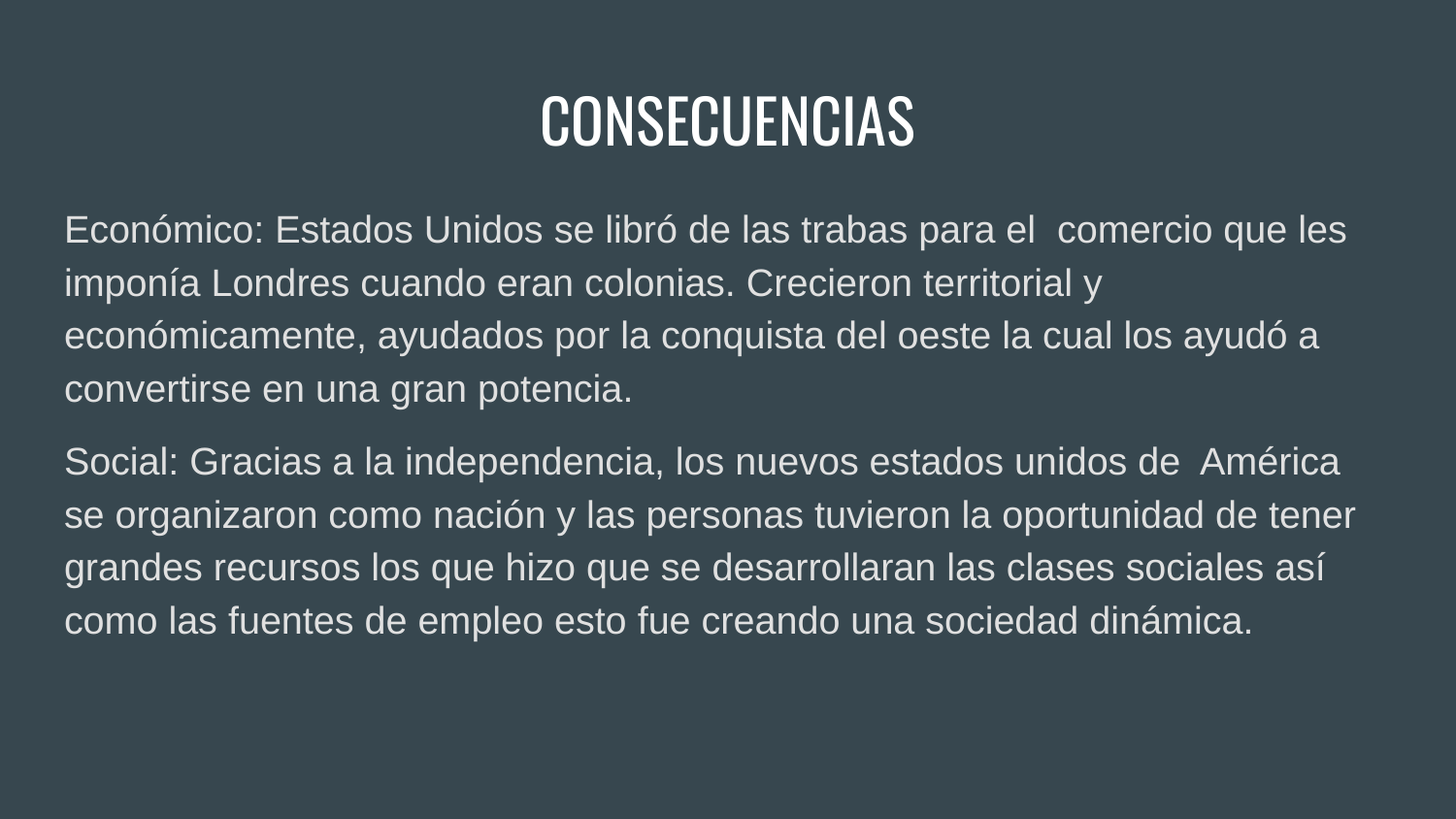

# CONSECUENCIAS
Económico: Estados Unidos se libró de las trabas para el  comercio que les imponía Londres cuando eran colonias. Crecieron territorial y económicamente, ayudados por la conquista del oeste la cual los ayudó a convertirse en una gran potencia.
Social: Gracias a la independencia, los nuevos estados unidos de  América se organizaron como nación y las personas tuvieron la oportunidad de tener grandes recursos los que hizo que se desarrollaran las clases sociales así como las fuentes de empleo esto fue creando una sociedad dinámica.